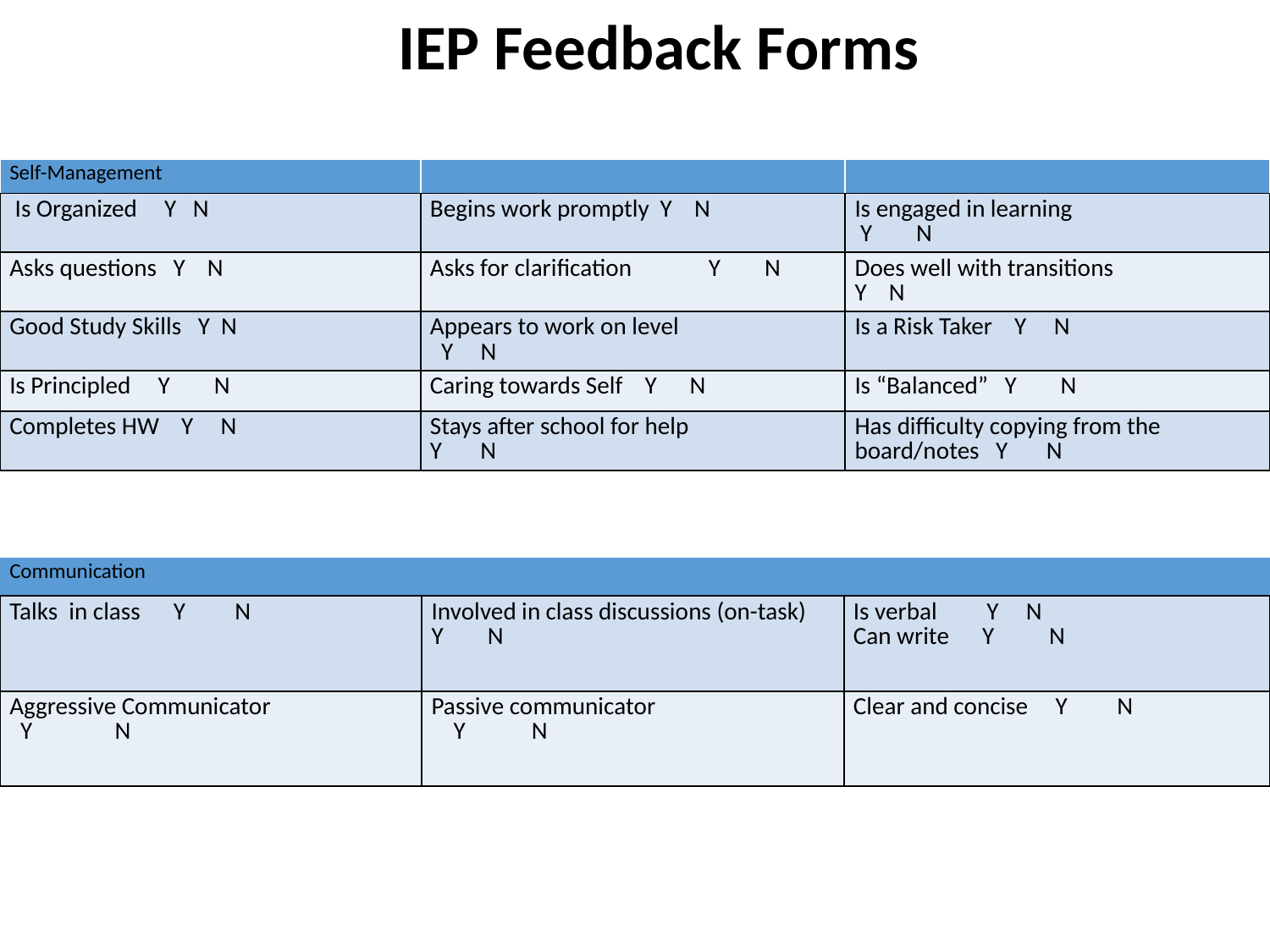

IEP Feedback Forms
| Self-Management |  |  |
| --- | --- | --- |
| Is Organized Y N | Begins work promptly Y N | Is engaged in learning Y N |
| Asks questions Y N | Asks for clarification Y N | Does well with transitions Y N |
| Good Study Skills Y N | Appears to work on level Y N | Is a Risk Taker Y N |
| Is Principled Y N | Caring towards Self Y N | Is “Balanced” Y N |
| Completes HW Y N | Stays after school for help Y N | Has difficulty copying from the board/notes Y N |
| Communication |  |  |
| --- | --- | --- |
| Talks in class Y N | Involved in class discussions (on-task) Y N | Is verbal Y N Can write Y N |
| Aggressive Communicator Y N | Passive communicator Y N | Clear and concise Y N |